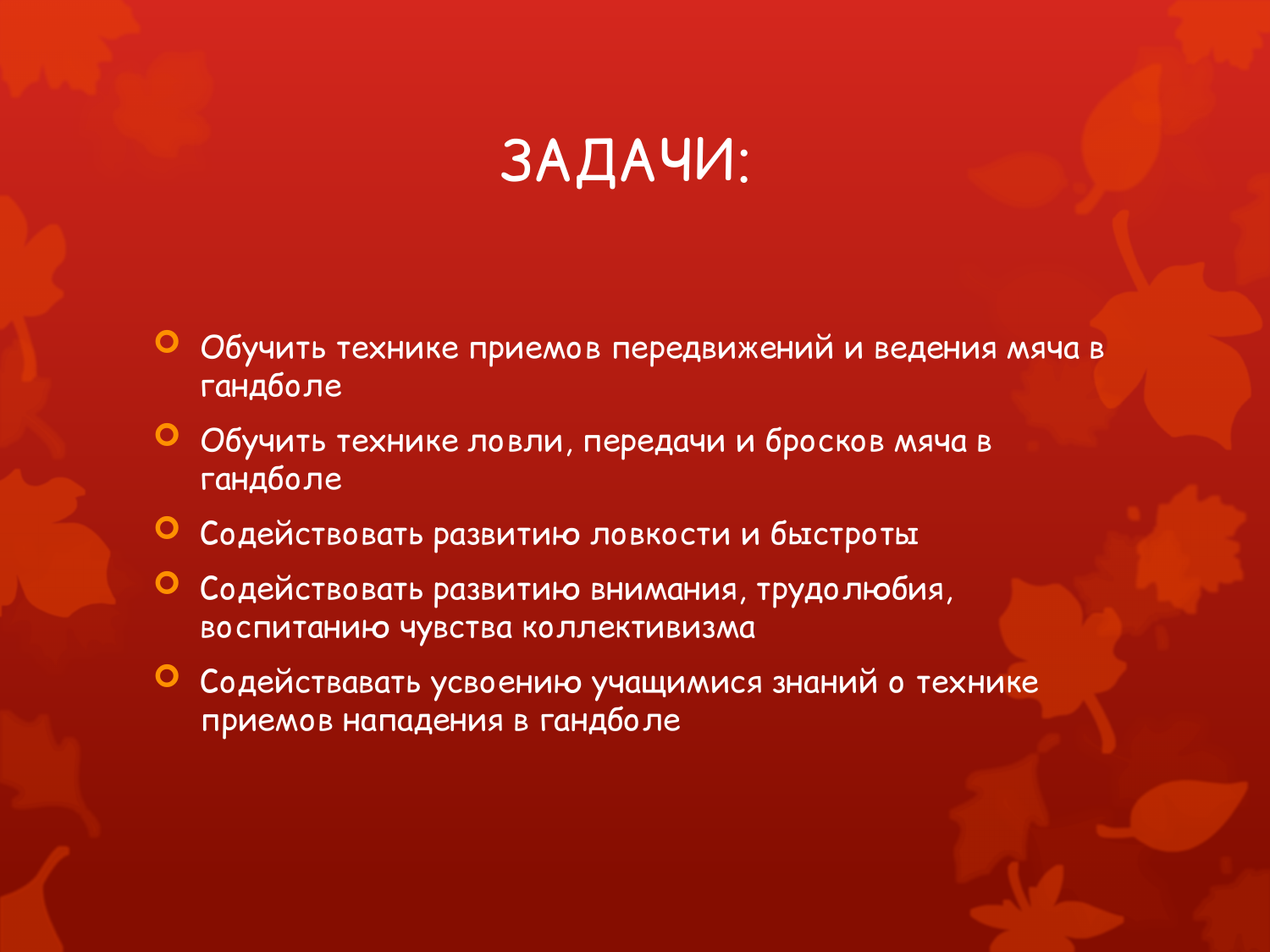

# ЗАДАЧИ:
Обучить технике приемов передвижений и ведения мяча в гандболе
Обучить технике ловли, передачи и бросков мяча в гандболе
Содействовать развитию ловкости и быстроты
Содействовать развитию внимания, трудолюбия, воспитанию чувства коллективизма
Содействавать усвоению учащимися знаний о технике приемов нападения в гандболе